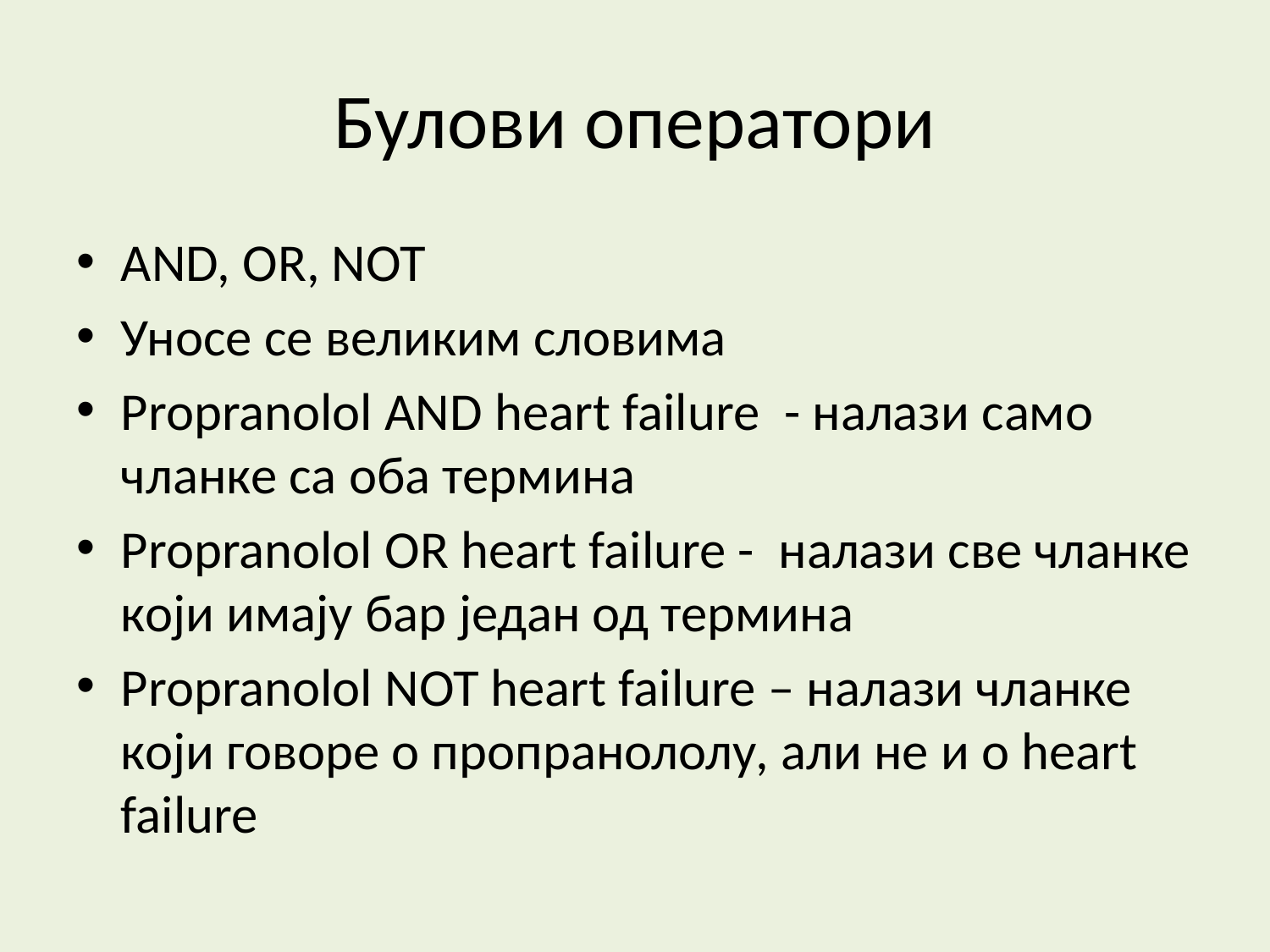

# Булови оператори
AND, OR, NOT
Уносе се великим словима
Propranolol AND heart failure  - налази само чланке са оба термина
Propranolol OR heart failure -  налази све чланке који имају бар један од термина
Propranolol NOT heart failure – налази чланке који говоре о пропранололу, али не и о heart failure